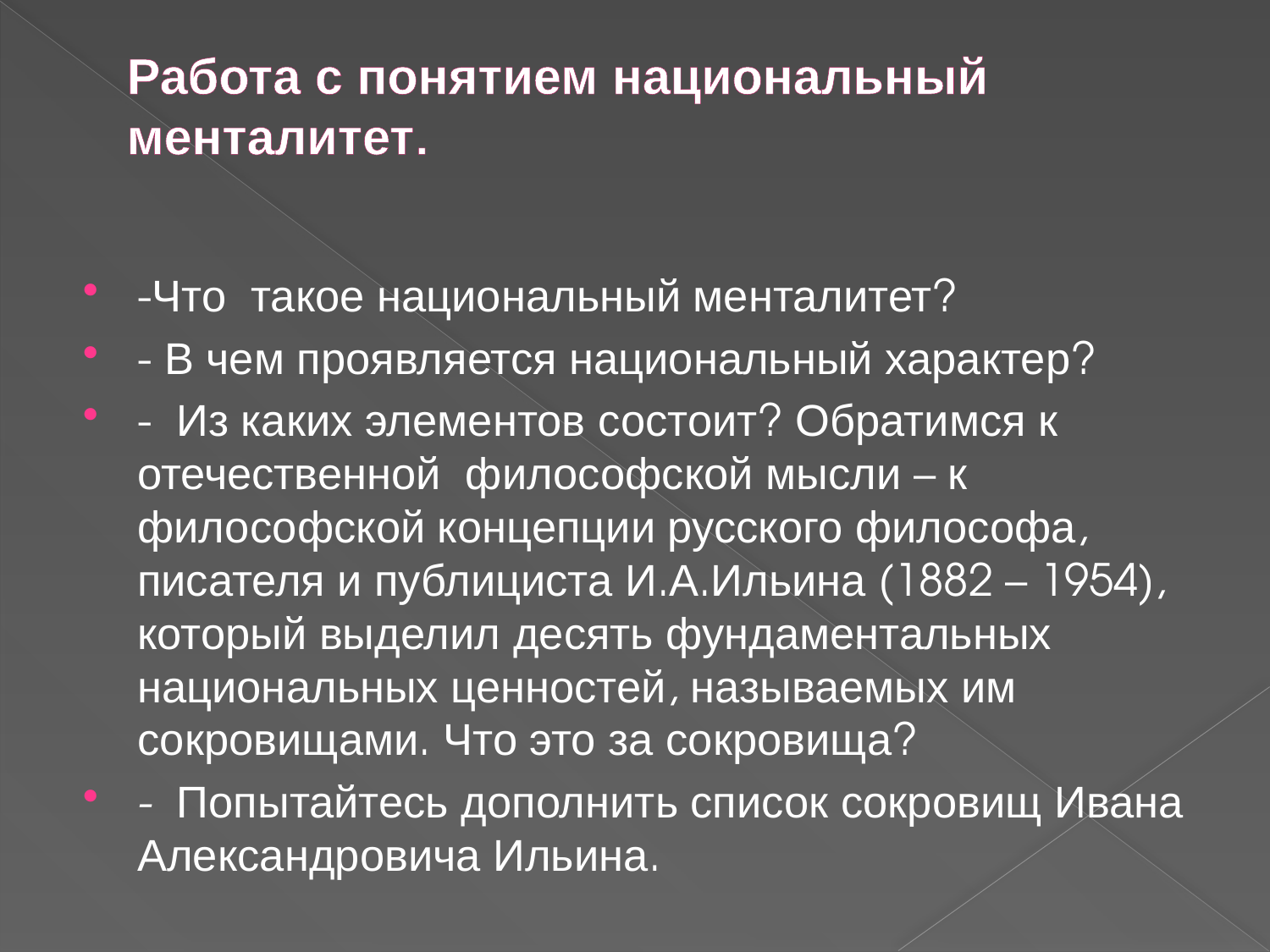

# Работа с понятием национальный менталитет.
-Что  такое национальный менталитет?
- В чем проявляется национальный характер?
-  Из каких элементов состоит? Обратимся к отечественной  философской мысли – к философской концепции русского философа, писателя и публициста И.А.Ильина (1882 – 1954), который выделил десять фундаментальных национальных ценностей, называемых им сокровищами. Что это за сокровища?
-  Попытайтесь дополнить список сокровищ Ивана Александровича Ильина.